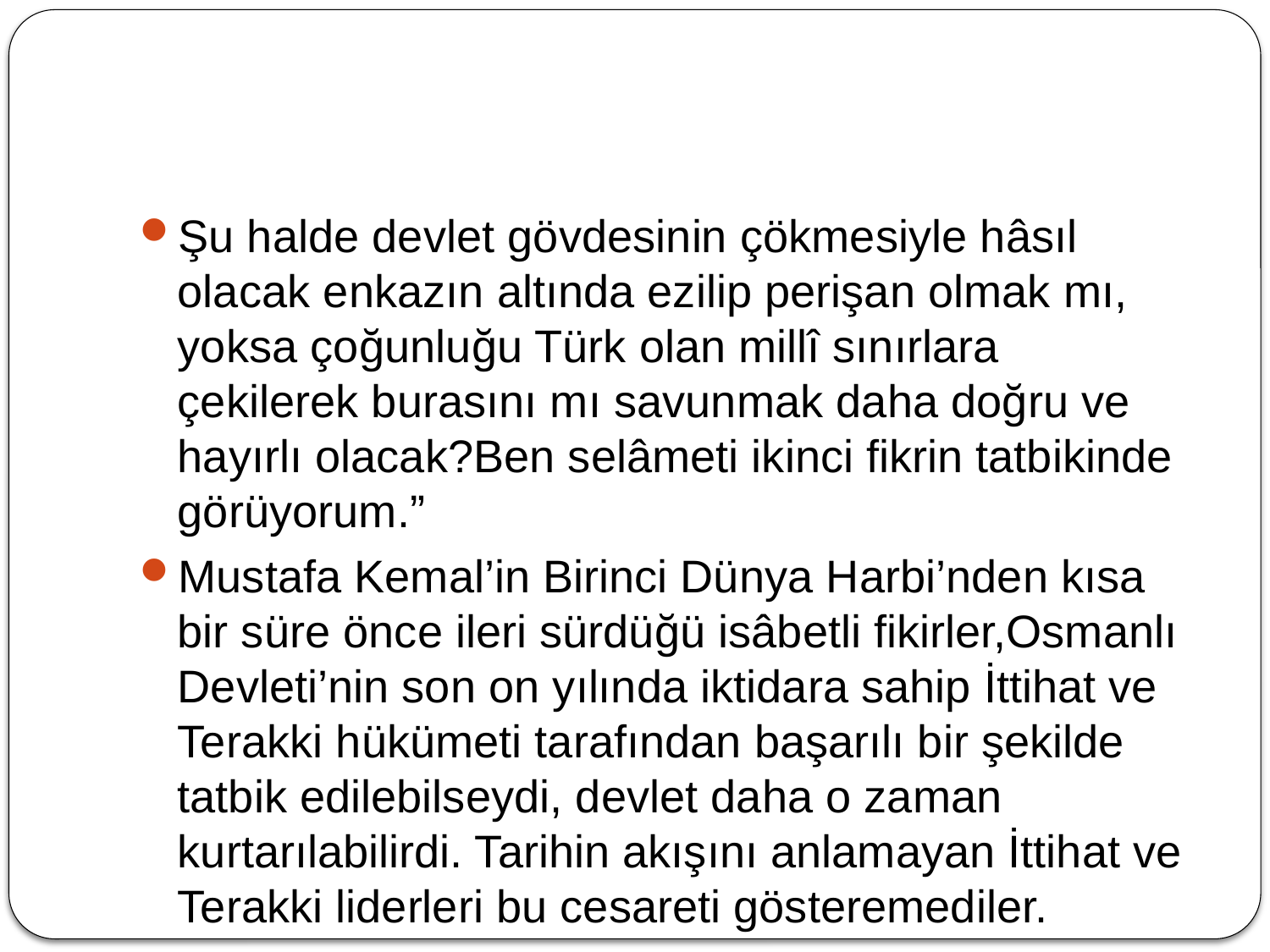

#
Şu halde devlet gövdesinin çökmesiyle hâsıl olacak enkazın altında ezilip perişan olmak mı, yoksa çoğunluğu Türk olan millî sınırlara çekilerek burasını mı savunmak daha doğru ve hayırlı olacak?Ben selâmeti ikinci fikrin tatbikinde görüyorum.”
Mustafa Kemal’in Birinci Dünya Harbi’nden kısa bir süre önce ileri sürdüğü isâbetli fikirler,Osmanlı Devleti’nin son on yılında iktidara sahip İttihat ve Terakki hükümeti tarafından başarılı bir şekilde tatbik edilebilseydi, devlet daha o zaman kurtarılabilirdi. Tarihin akışını anlamayan İttihat ve Terakki liderleri bu cesareti gösteremediler.